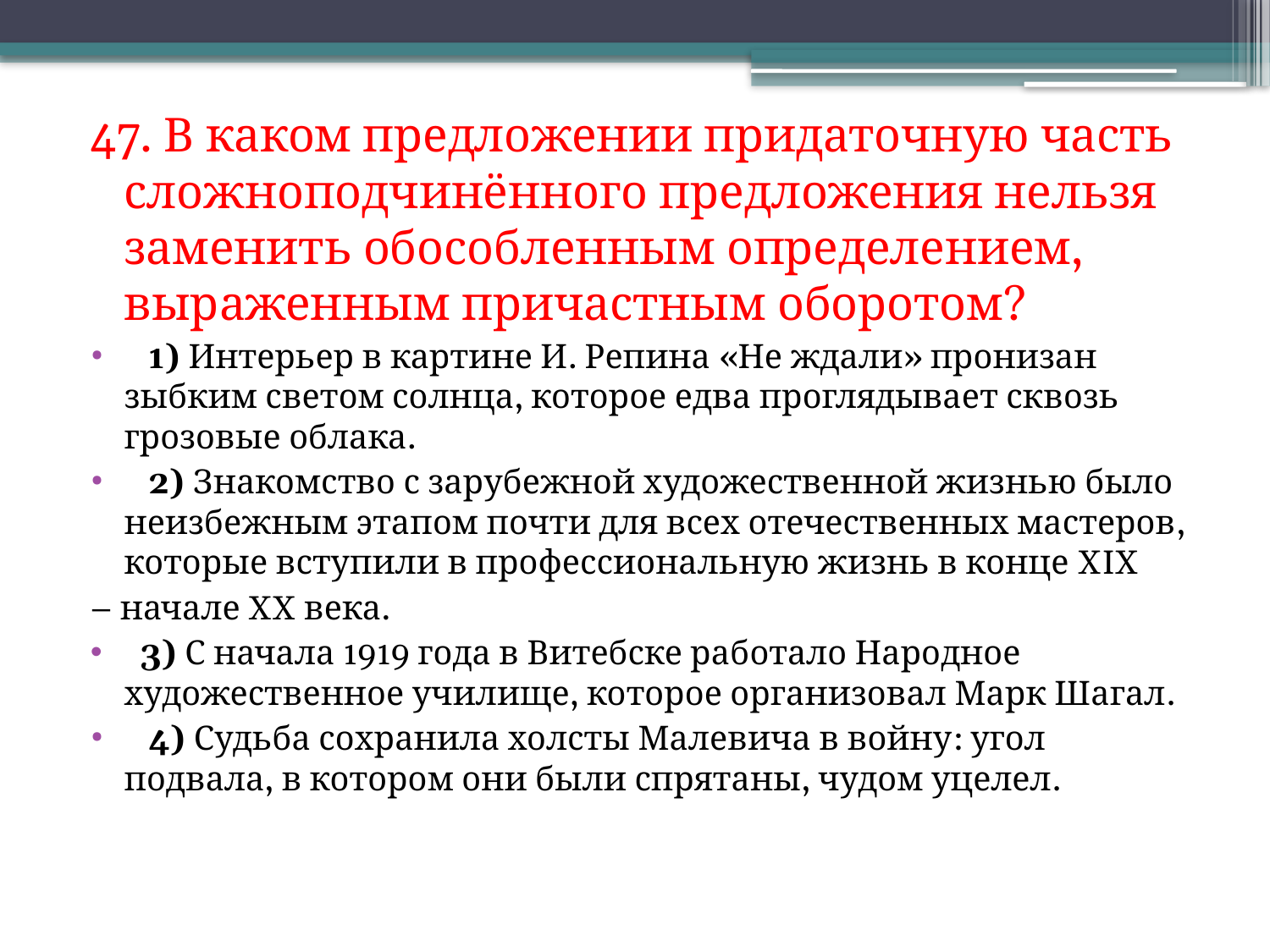

47. В каком предложении придаточную часть сложноподчинённого предложения нельзя заменить обособленным определением, выраженным причастным оборотом?
   1) Интерьер в картине И. Репина «Не ждали» пронизан зыбким светом солнца, которое едва проглядывает сквозь грозовые облака.
   2) Знакомство с зарубежной художественной жизнью было неизбежным этапом почти для всех отечественных мастеров, которые вступили в профессиональную жизнь в конце XIX
– начале XX века.
  3) С начала 1919 года в Витебске работало Народное художественное училище, которое организовал Марк Шагал.
   4) Судьба сохранила холсты Малевича в войну: угол подвала, в котором они были спрятаны, чудом уцелел.